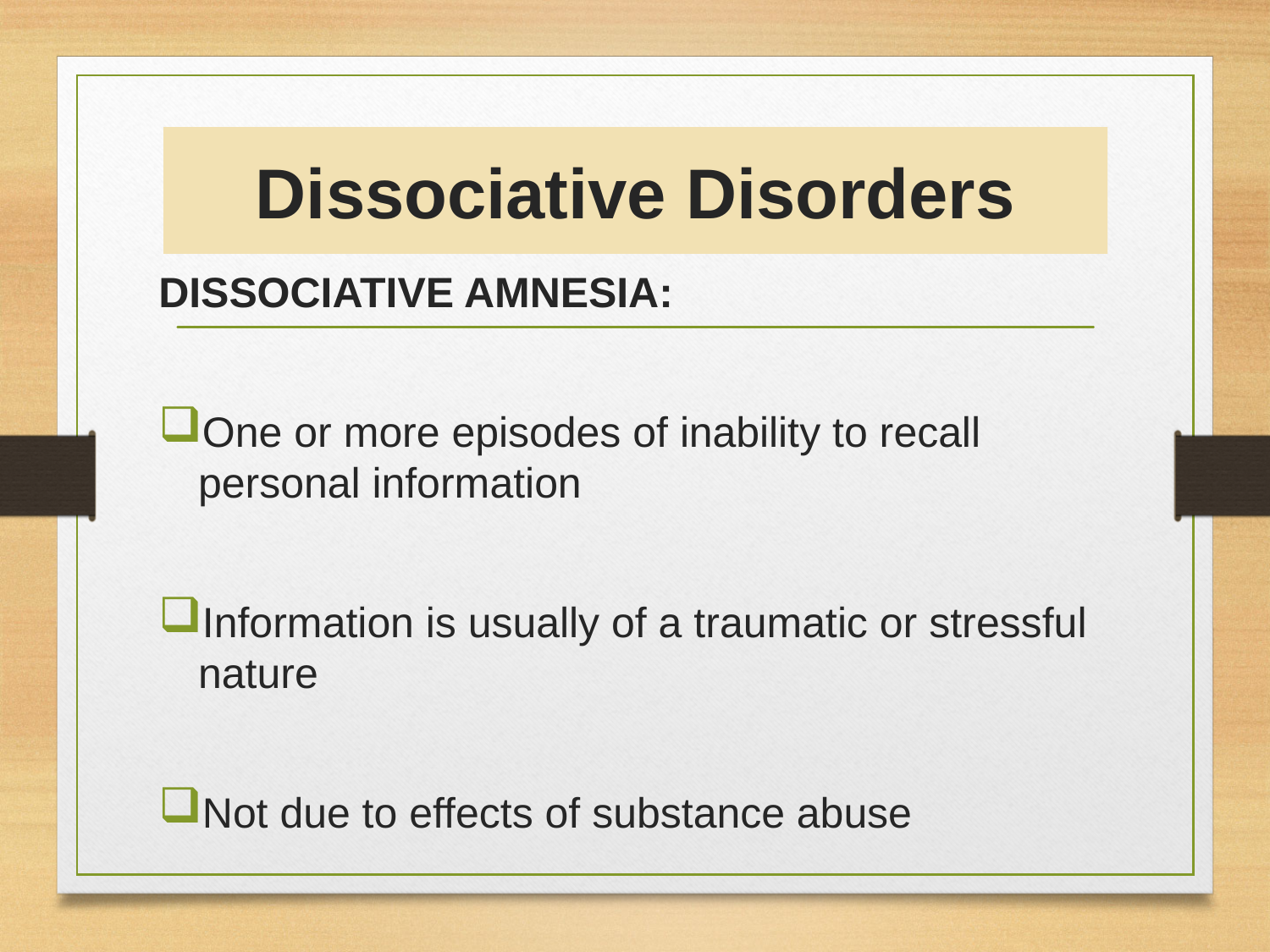

# Dissociative Disorders
DISSOCIATIVE AMNESIA:

One or more episodes of inability to recall personal information

Information is usually of a traumatic or stressful nature

Not due to effects of substance abuse